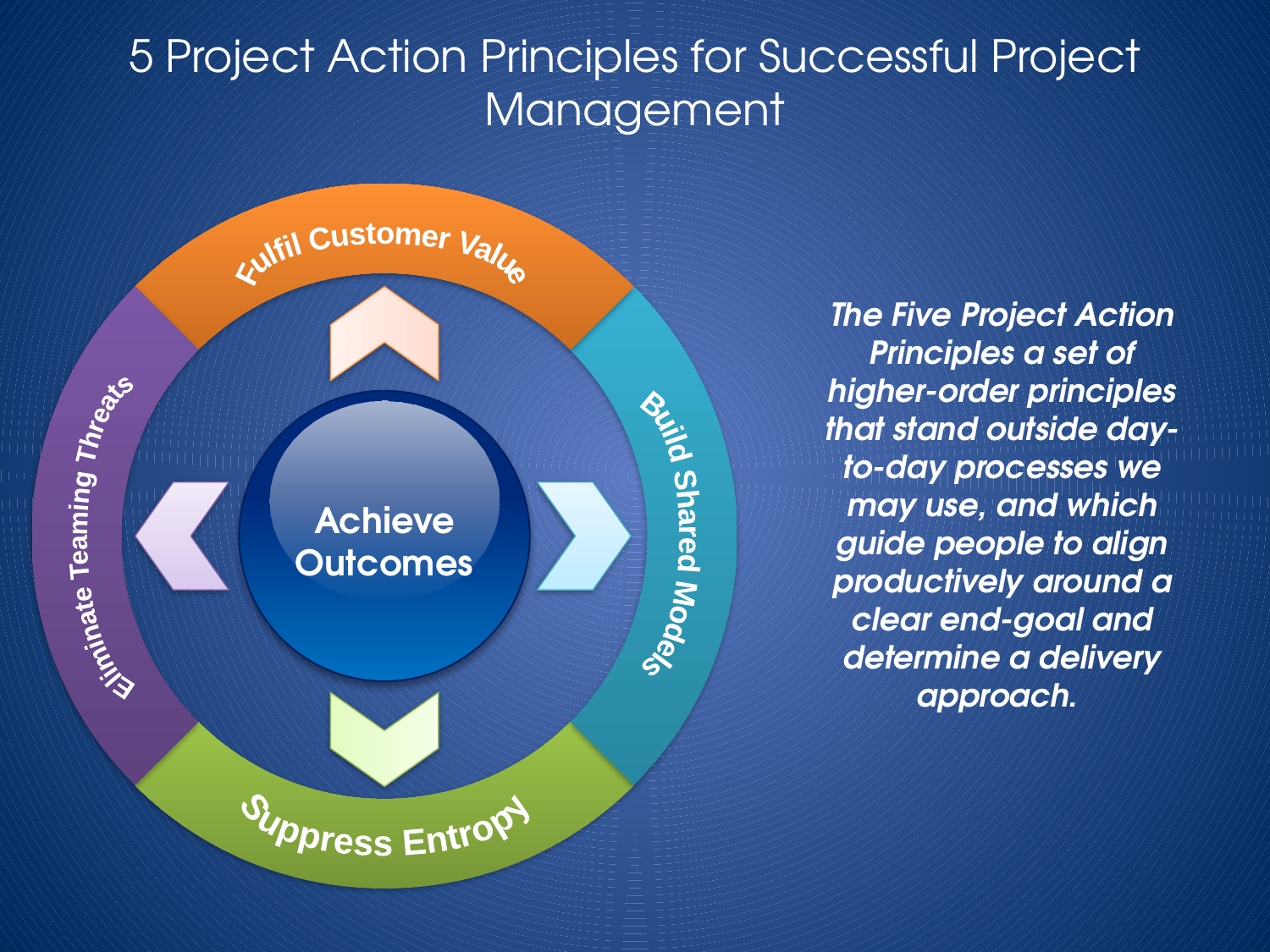

# 5 Project Action Principles for Successful Project Management

Fulfil Customer Value

Achieve
Outcomes
Eliminate Teaming Threats

Build Shared Models

Suppress Entropy
The Five Project Action Principles a set of higher-order principles that stand outside day-to-day processes we may use, and which guide people to align productively around a clear end-goal and determine a delivery approach.